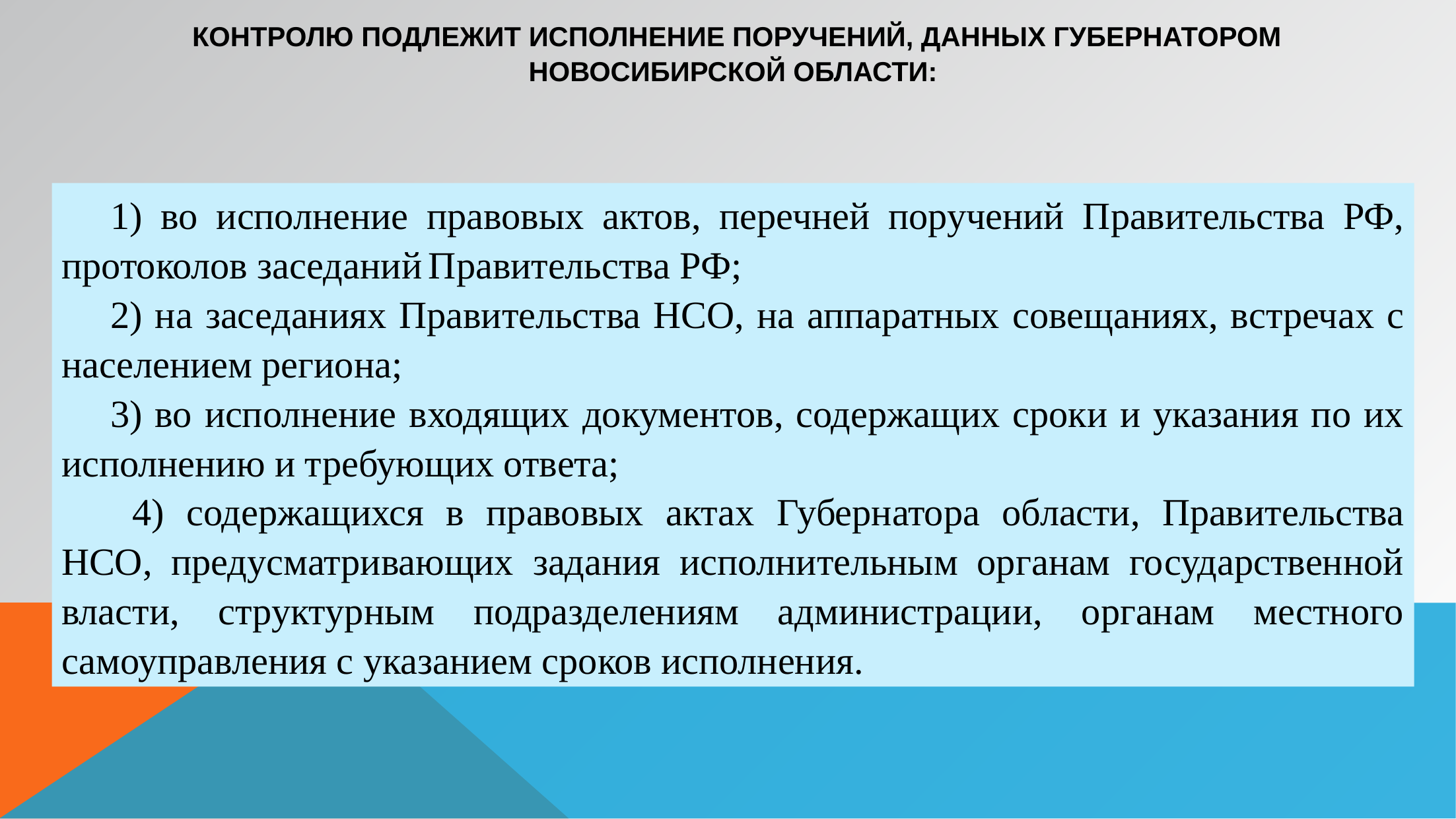

Контролю подлежит исполнение поручений, данных Губернатором Новосибирской области:
1) во исполнение правовых актов, перечней поручений Правительства РФ, протоколов заседаний Правительства РФ;
2) на заседаниях Правительства НСО, на аппаратных совещаниях, встречах с населением региона;
3) во исполнение входящих документов, содержащих сроки и указания по их исполнению и требующих ответа;
 4) содержащихся в правовых актах Губернатора области, Правительства НСО, предусматривающих задания исполнительным органам государственной власти, структурным подразделениям администрации, органам местного самоуправления с указанием сроков исполнения.